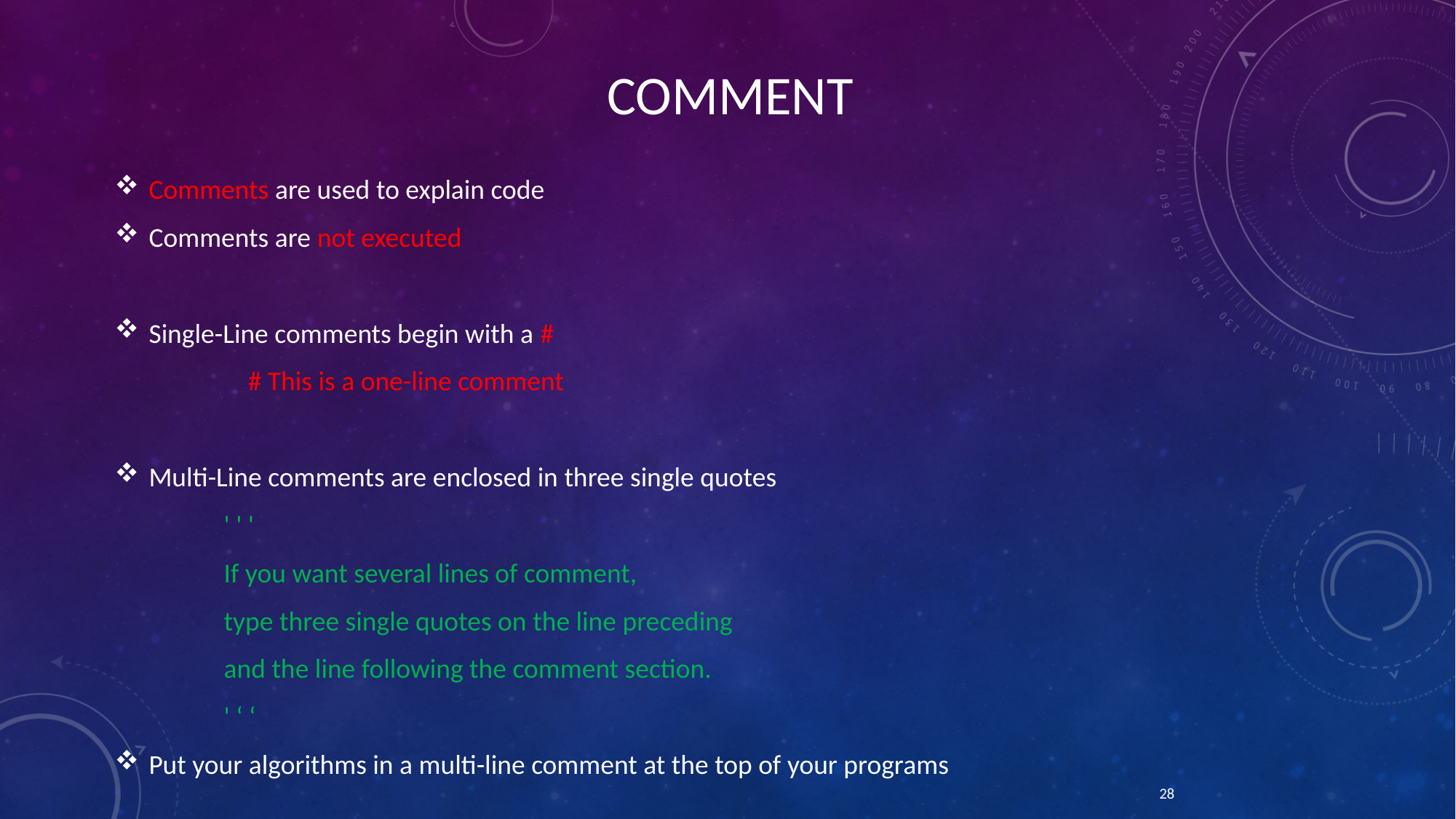

# Comment

Comments are used to explain code
Comments are not executed

Single-Line comments begin with a #
	# This is a one-line comment

Multi-Line comments are enclosed in three single quotes
	' ' '
	If you want several lines of comment,
	type three single quotes on the line preceding
	and the line following the comment section.
	' ‘ ‘
Put your algorithms in a multi-line comment at the top of your programs
28